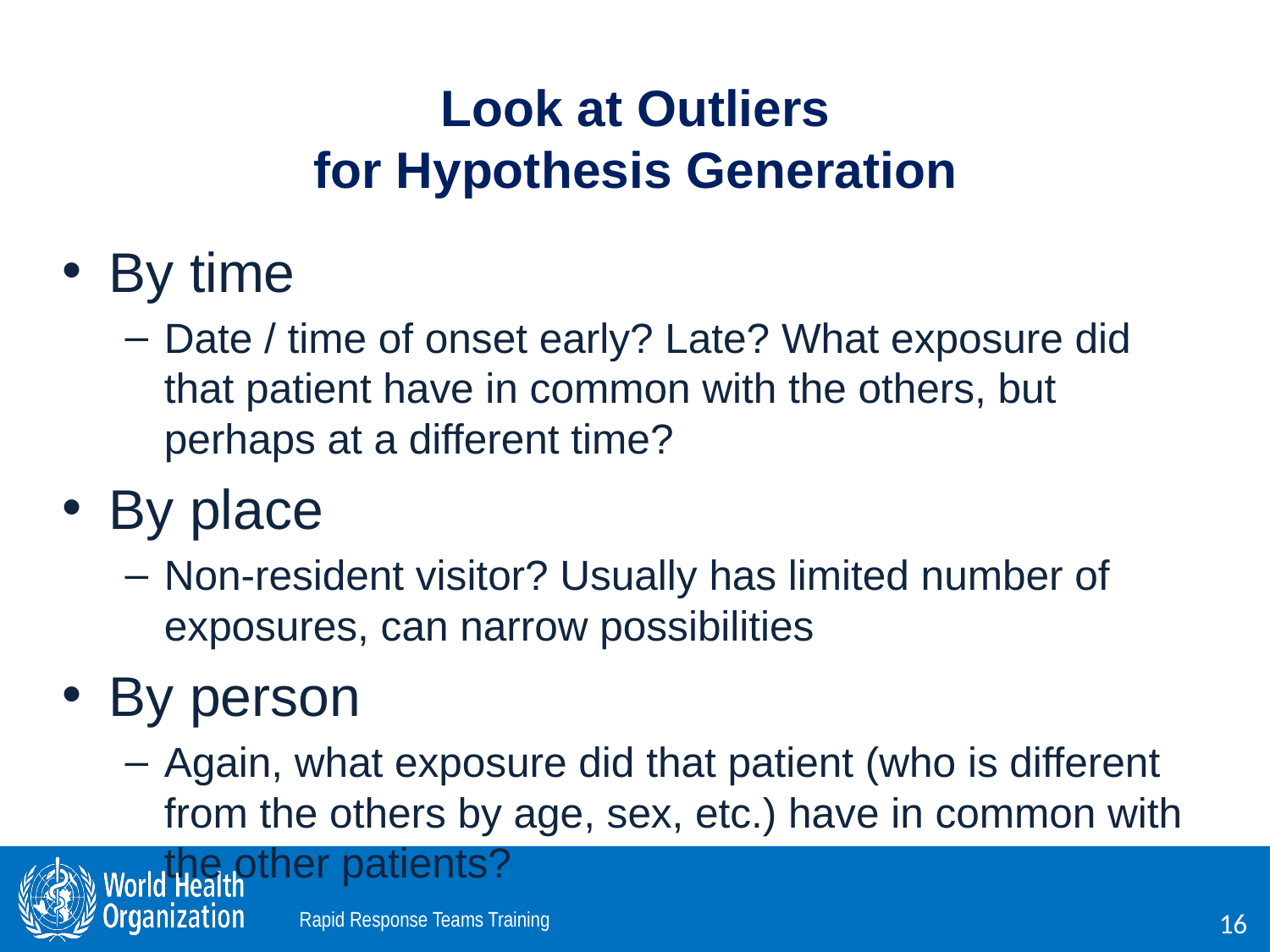

Look at Outliers
for Hypothesis Generation
By time
Date / time of onset early? Late? What exposure did that patient have in common with the others, but perhaps at a different time?
By place
Non-resident visitor? Usually has limited number of exposures, can narrow possibilities
By person
Again, what exposure did that patient (who is different from the others by age, sex, etc.) have in common with the other patients?